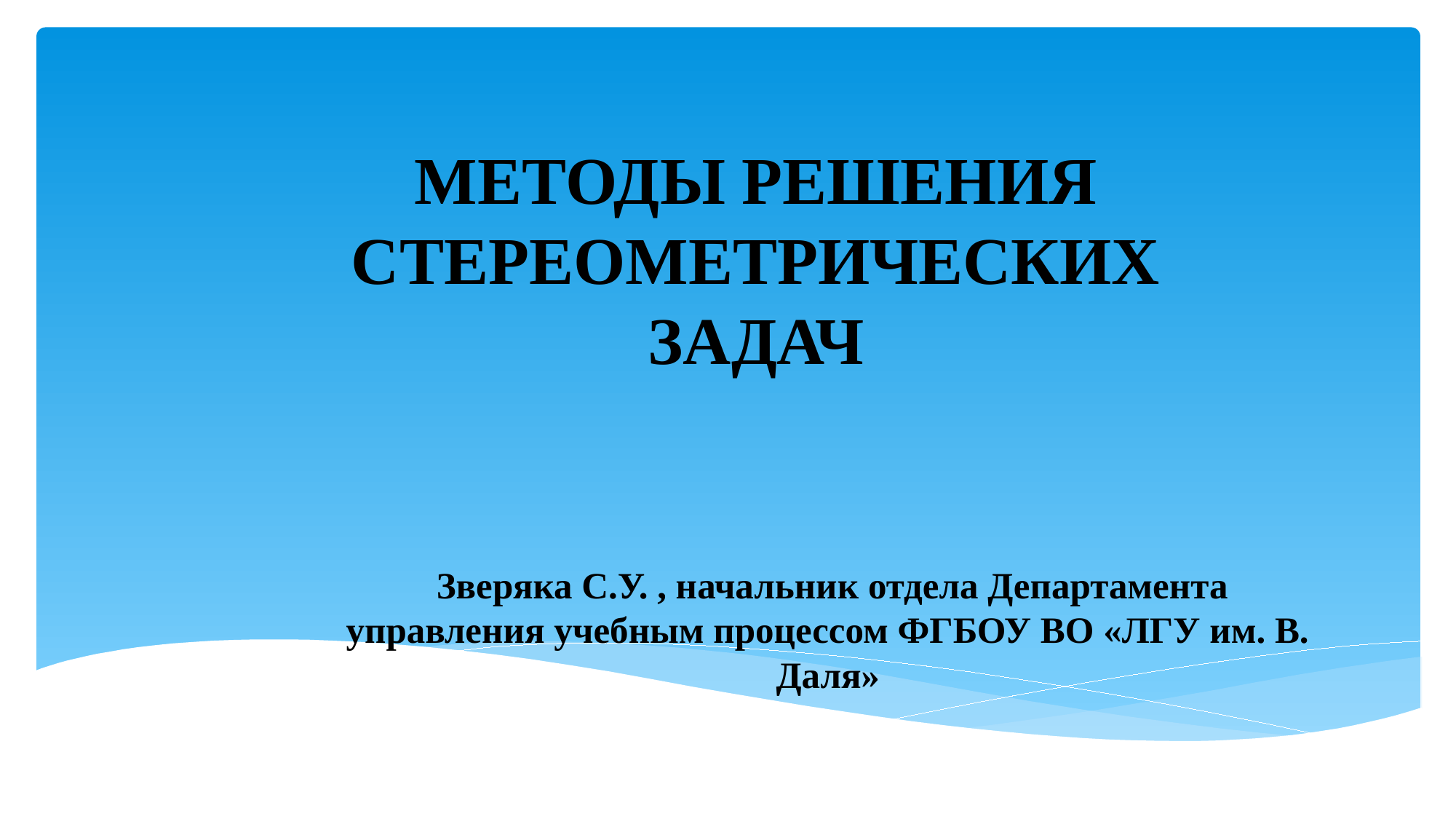

# МЕТОДЫ РЕШЕНИЯ СТЕРЕОМЕТРИЧЕСКИХ ЗАДАЧ
 Зверяка С.У. , начальник отдела Департамента управления учебным процессом ФГБОУ ВО «ЛГУ им. В. Даля»